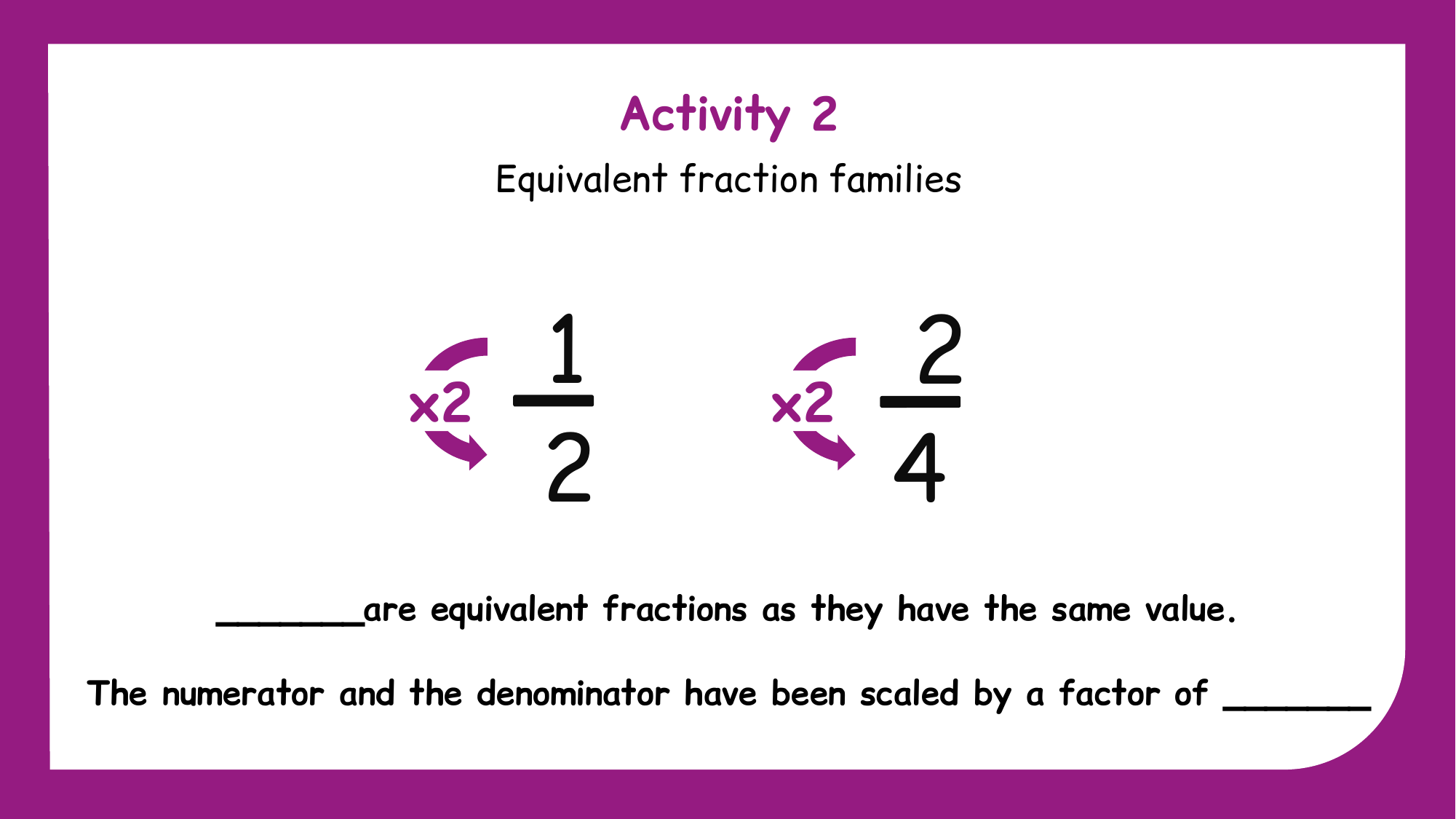

Activity 2
Equivalent fraction families
1
2

2
4

x2

x2

_______are equivalent fractions as they have the same value.
The numerator and the denominator have been scaled by a factor of _______